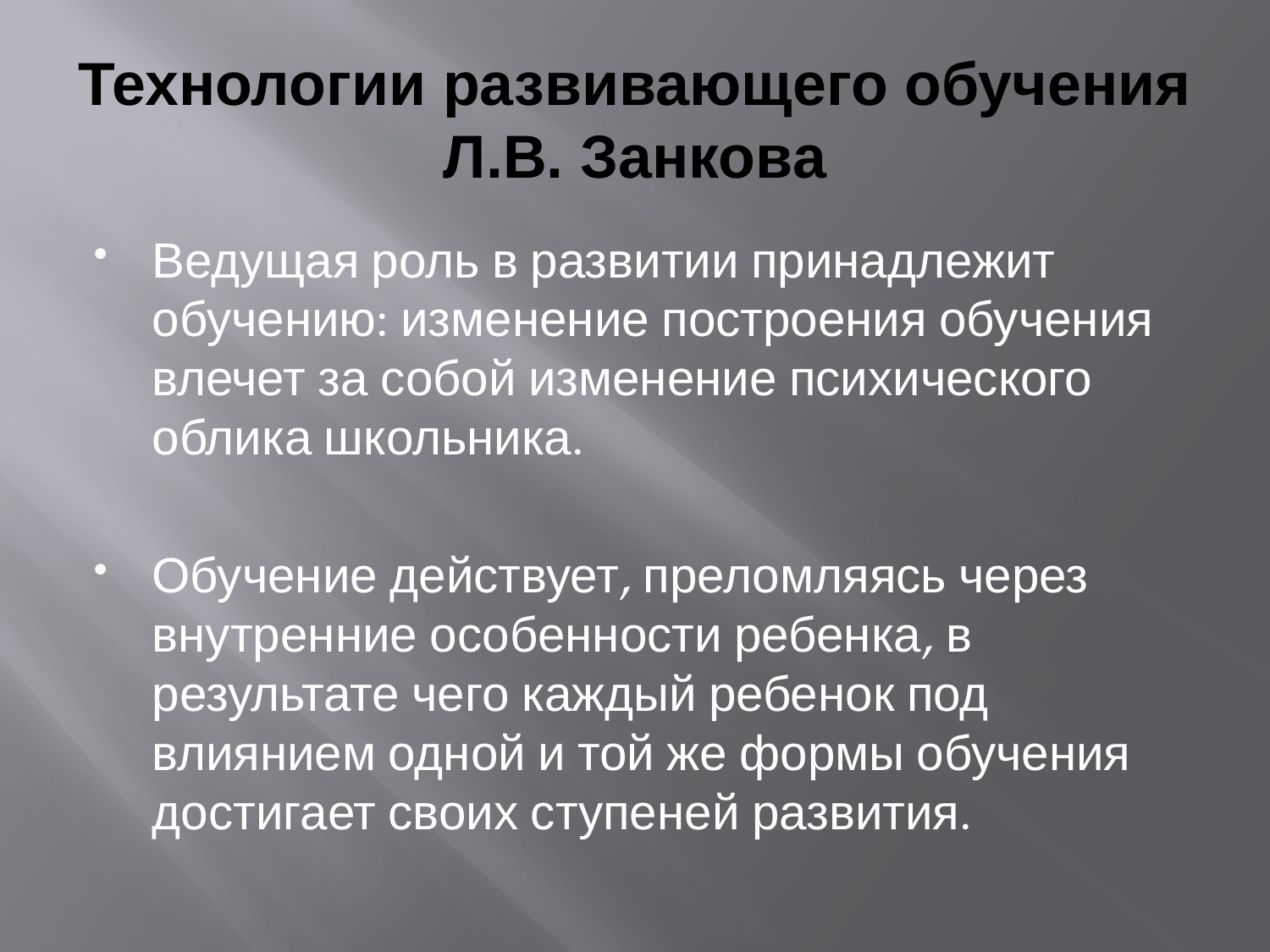

# Технологии развивающего обучения Л.В. Занкова
Ведущая роль в развитии принадлежит обучению: изменение построения обучения влечет за собой изменение психического облика школьника.

Обучение действует, преломляясь через внутренние особенности ребенка, в результате чего каждый ребенок под влиянием одной и той же формы обучения достигает своих ступеней развития.